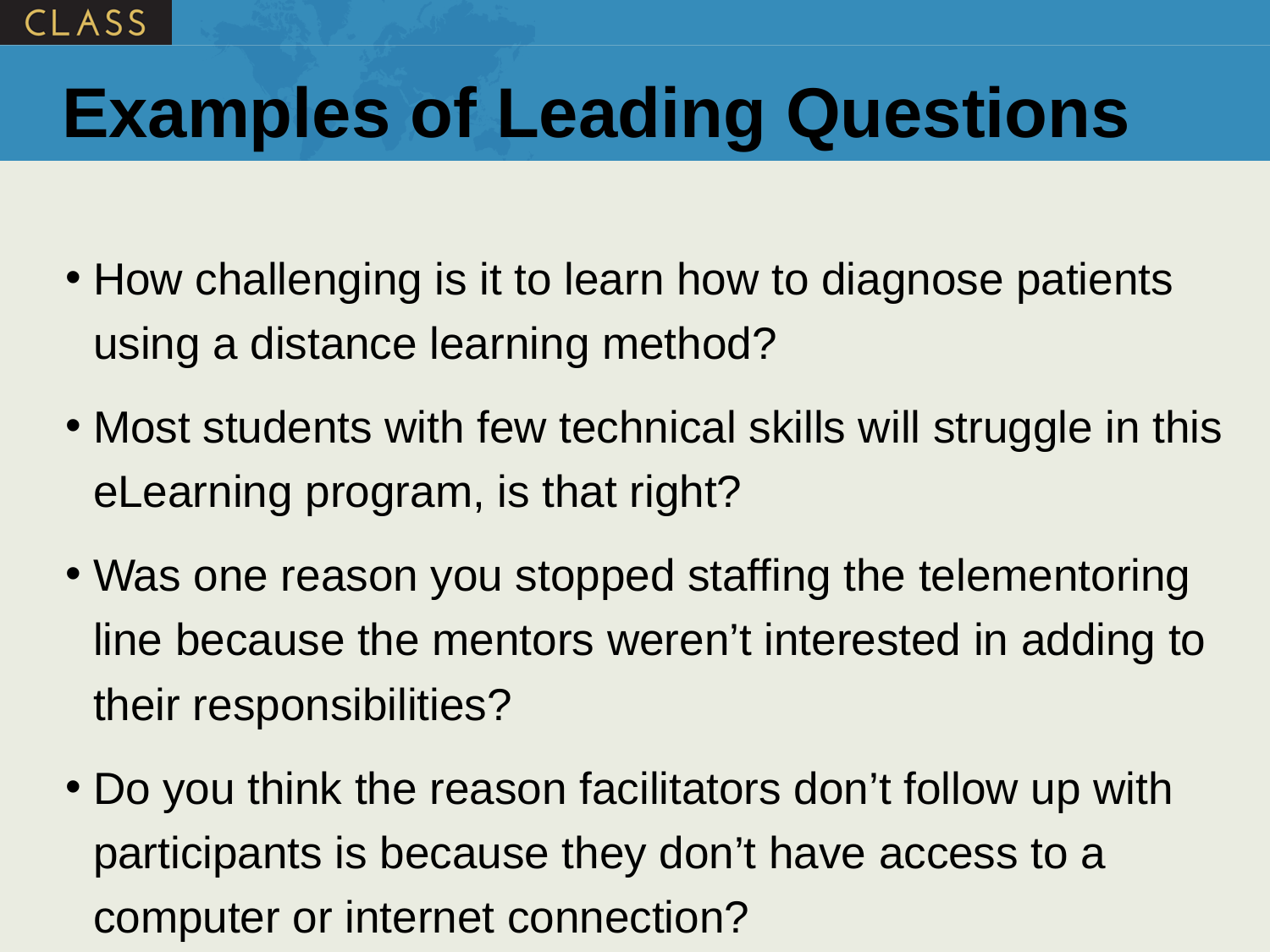

# Examples of Leading Questions
How challenging is it to learn how to diagnose patients using a distance learning method?
Most students with few technical skills will struggle in this eLearning program, is that right?
Was one reason you stopped staffing the telementoring line because the mentors weren’t interested in adding to their responsibilities?
Do you think the reason facilitators don’t follow up with participants is because they don’t have access to a computer or internet connection?